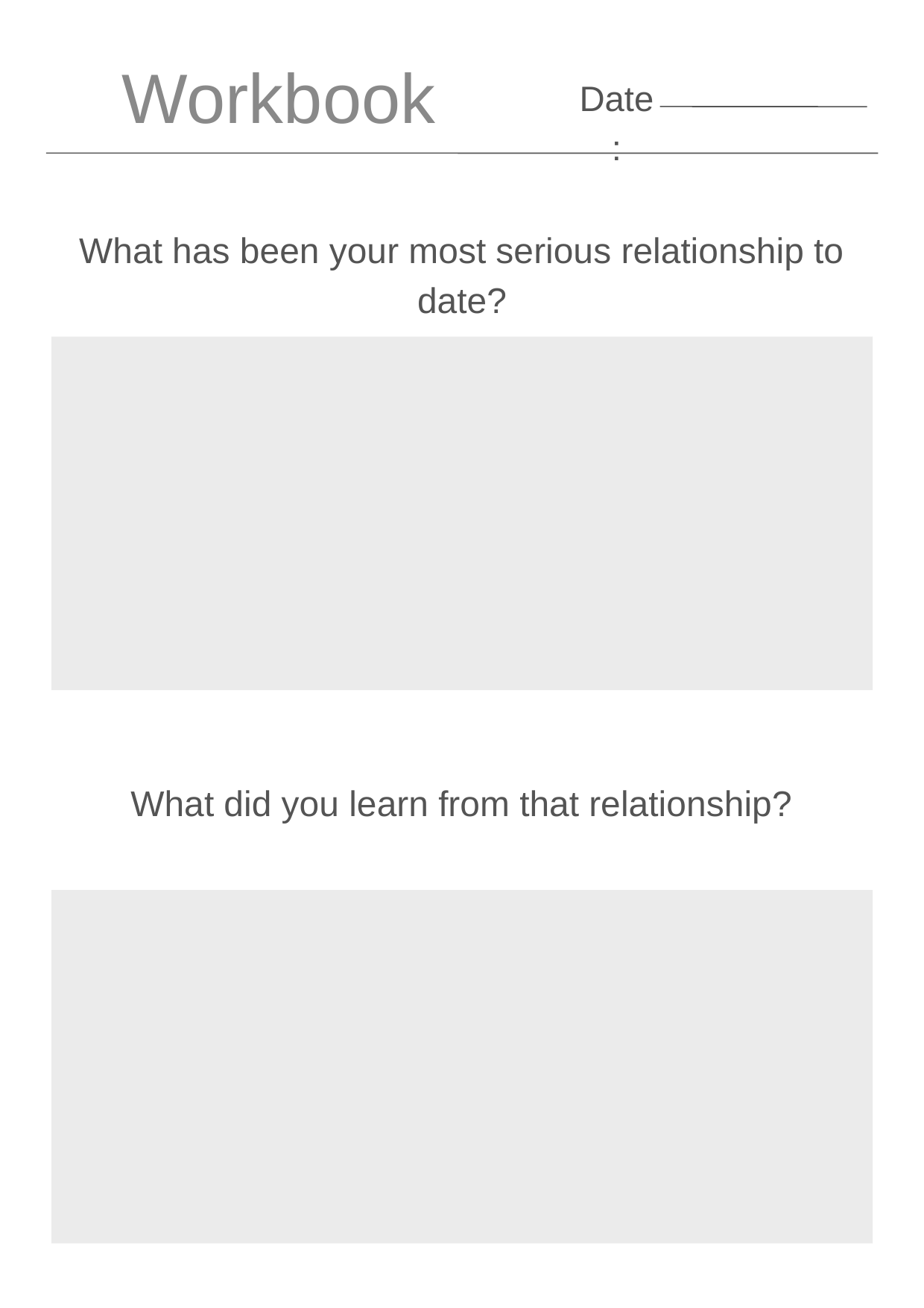

Workbook
Date:

What has been your most serious relationship to date?

What did you learn from that relationship?